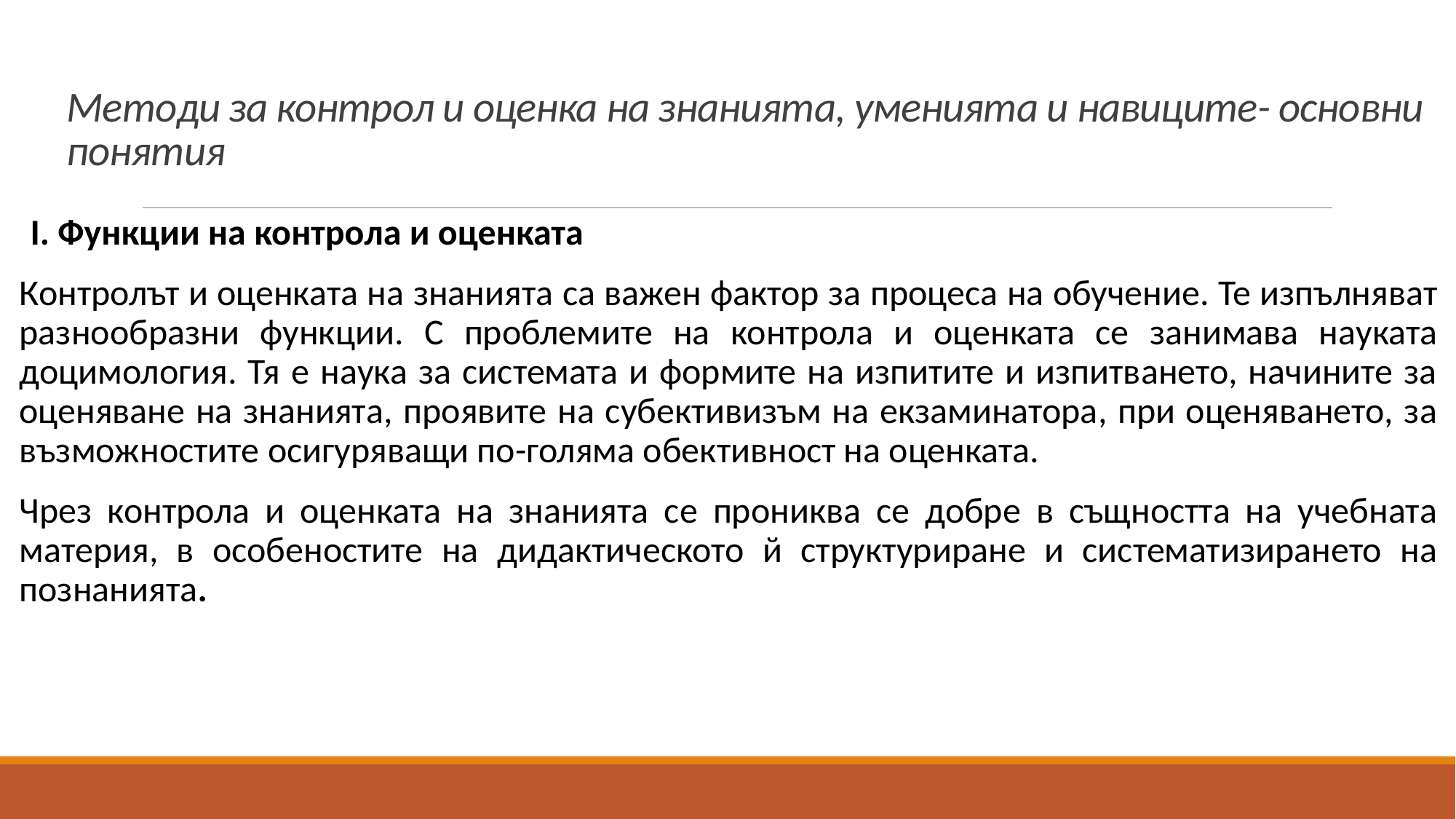

Методи за контрол и оценка на знанията, уменията и навиците- основни понятия
I. Функции на контрола и оценката
Контролът и оценката на знанията са важен фактор за процеса на обучение. Те изпълняват разнообразни функции. С проблемите на контрола и оценката се занимава науката доцимология. Тя е наука за системата и формите на изпитите и изпитването, начините за оценяване на знанията, проявите на субективизъм на екзаминатора, при оценяването, за възможностите осигуряващи по-голяма обективност на оценката.
Чрез контрола и оценката на знанията се прониква се добре в същността на учебната материя, в особеностите на дидактическото й структуриране и систематизирането на познанията.